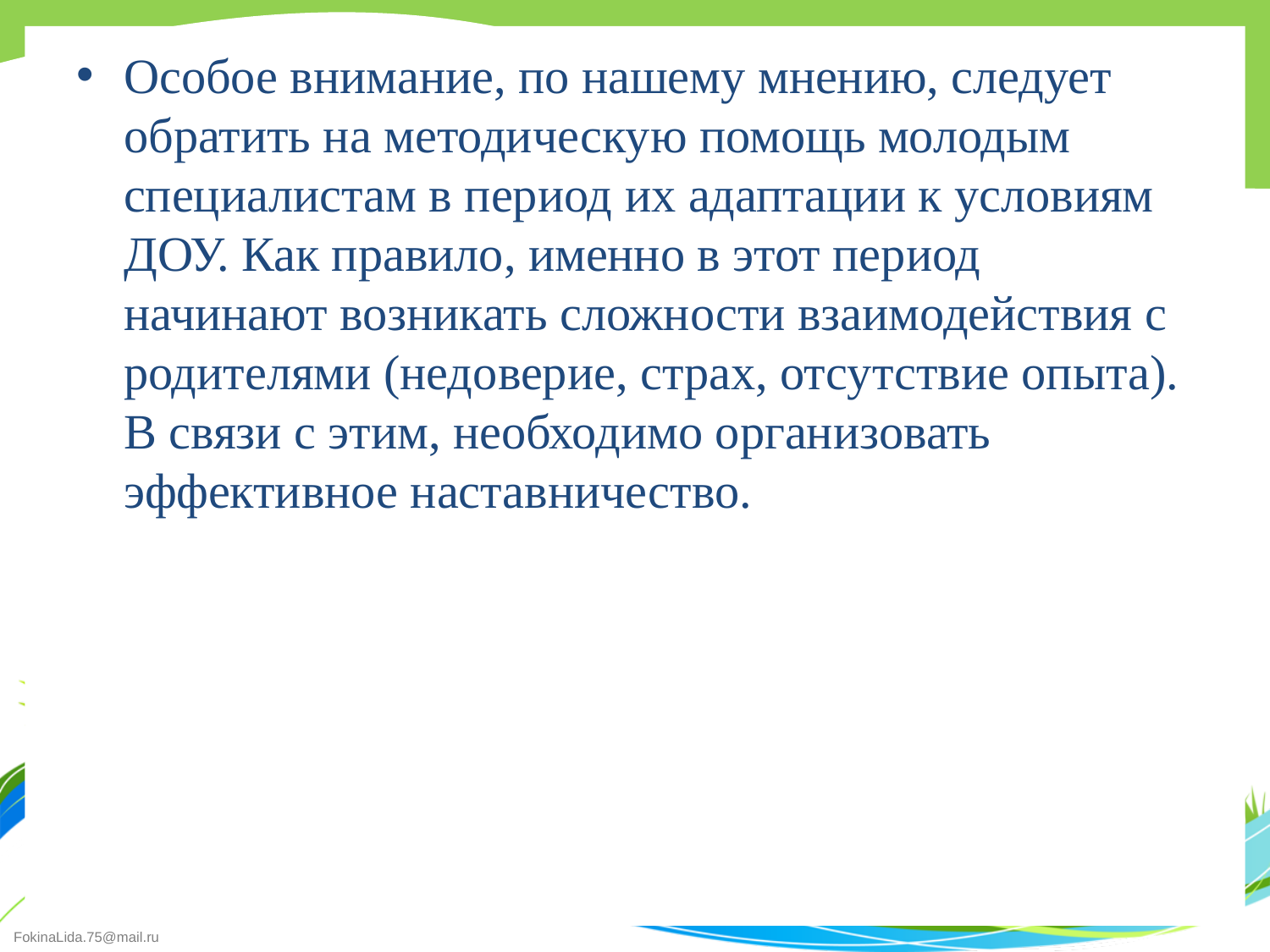

#
Особое внимание, по нашему мнению, следует обратить на методическую помощь молодым специалистам в период их адаптации к условиям ДОУ. Как правило, именно в этот период начинают возникать сложности взаимодействия с родителями (недоверие, страх, отсутствие опыта). В связи с этим, необходимо организовать эффективное наставничество.